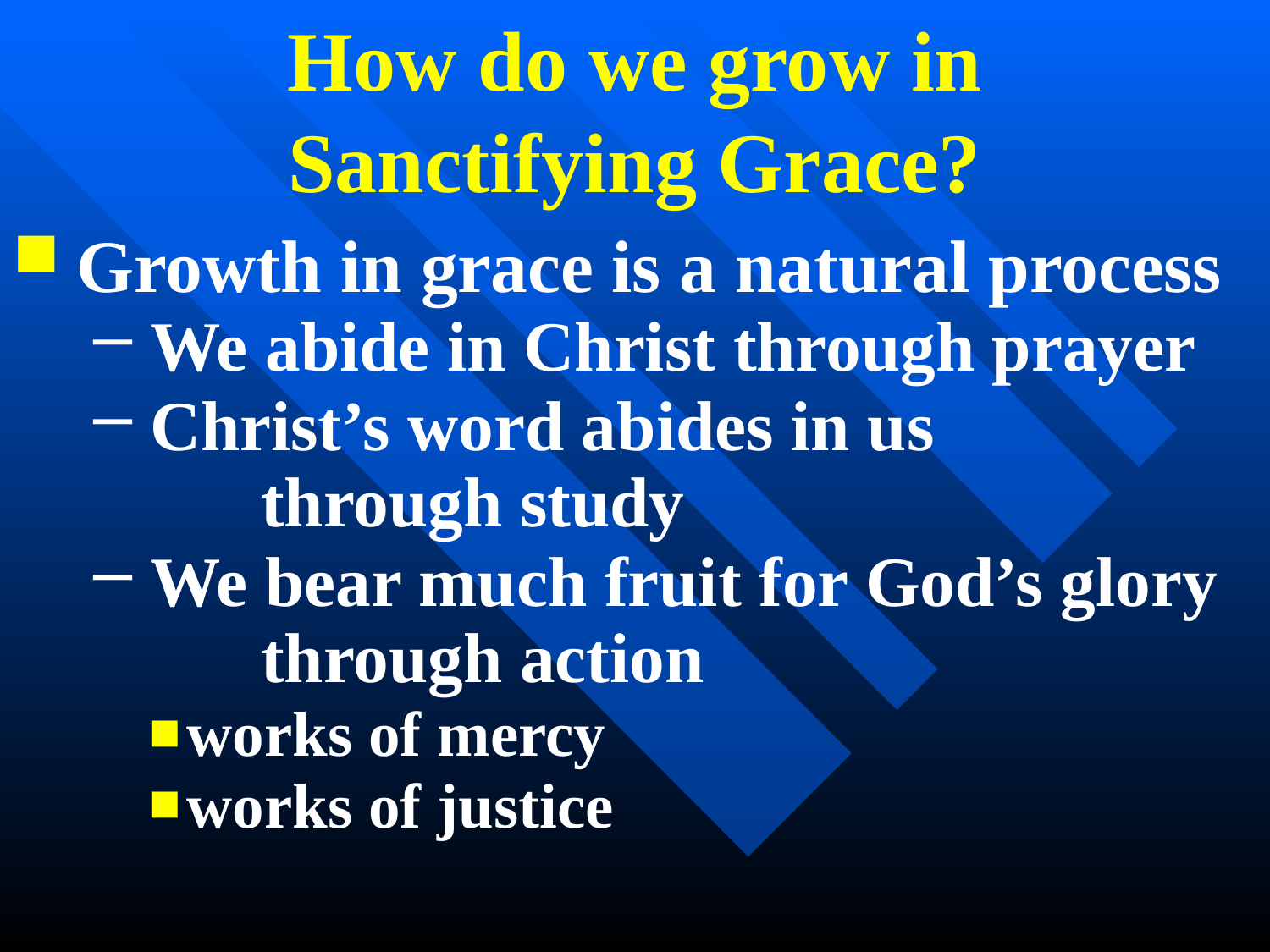

How do we grow in
Sanctifying Grace?
Growth in grace is a natural process
 We abide in Christ through prayer
 Christ’s word abides in us  		  	 through study
 We bear much fruit for God’s glory 	 through action
works of mercy
works of justice